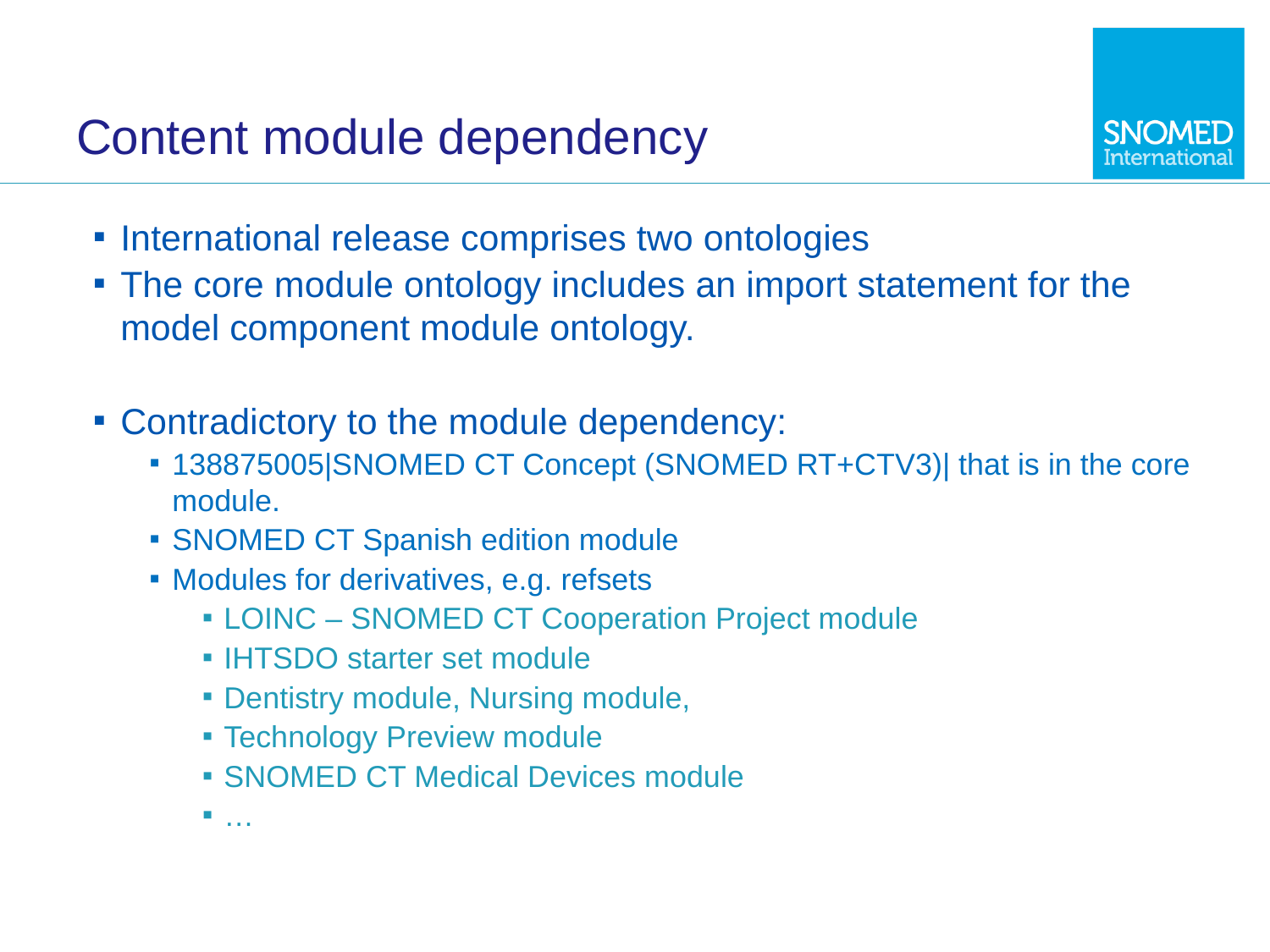

# Content module dependency
International release comprises two ontologies
The core module ontology includes an import statement for the model component module ontology.

Contradictory to the module dependency:
138875005|SNOMED CT Concept (SNOMED RT+CTV3)| that is in the core module.
SNOMED CT Spanish edition module
Modules for derivatives, e.g. refsets
LOINC – SNOMED CT Cooperation Project module
IHTSDO starter set module
Dentistry module, Nursing module,
Technology Preview module
SNOMED CT Medical Devices module
…